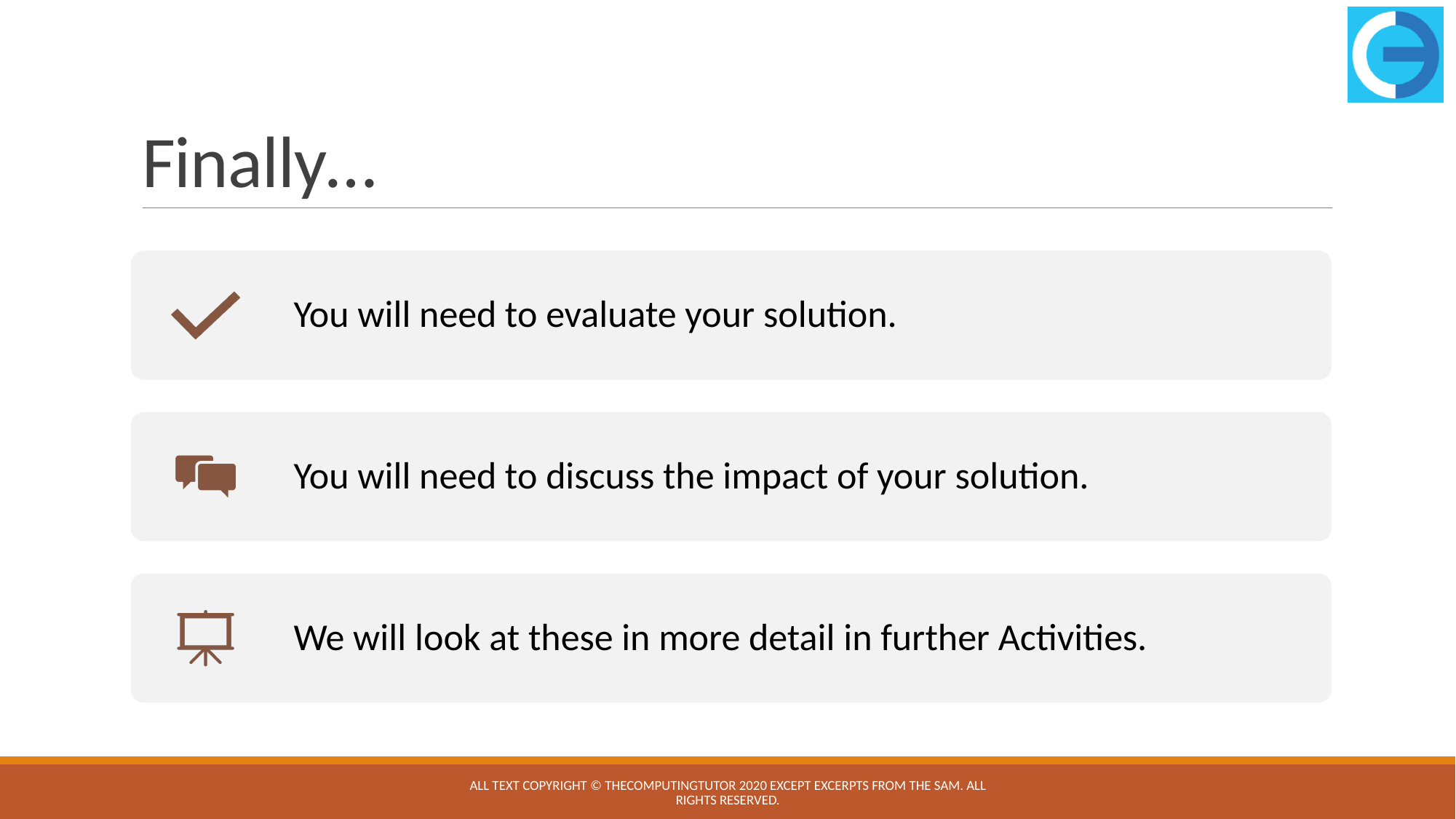

# Finally…
You will need to evaluate your solution.
You will need to discuss the impact of your solution.
We will look at these in more detail in further Activities.
All text copyright © TheComputingTutor 2020 except excerpts from the SAM. All rights Reserved.